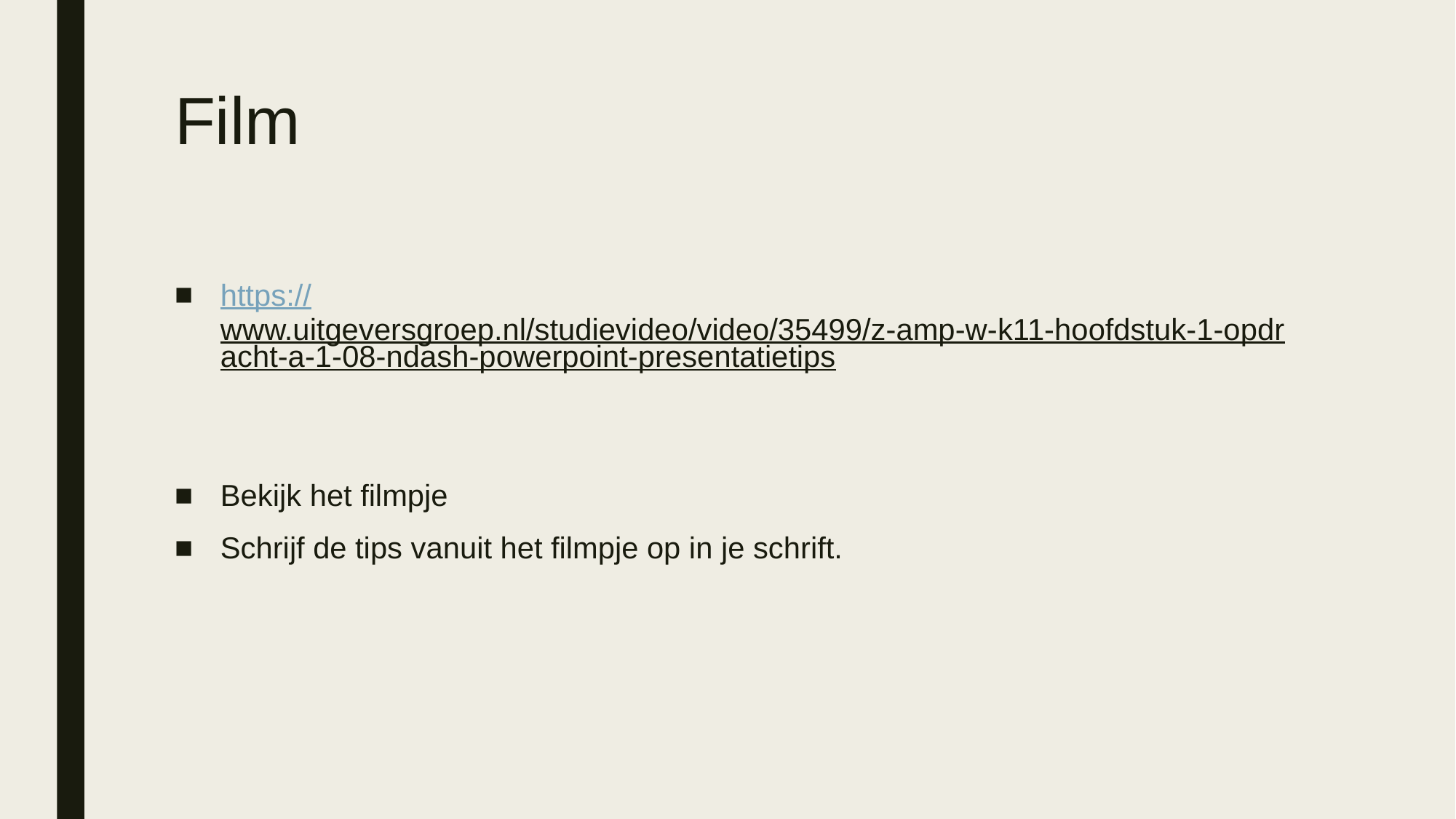

# Film
https://www.uitgeversgroep.nl/studievideo/video/35499/z-amp-w-k11-hoofdstuk-1-opdracht-a-1-08-ndash-powerpoint-presentatietips

Bekijk het filmpje
Schrijf de tips vanuit het filmpje op in je schrift.